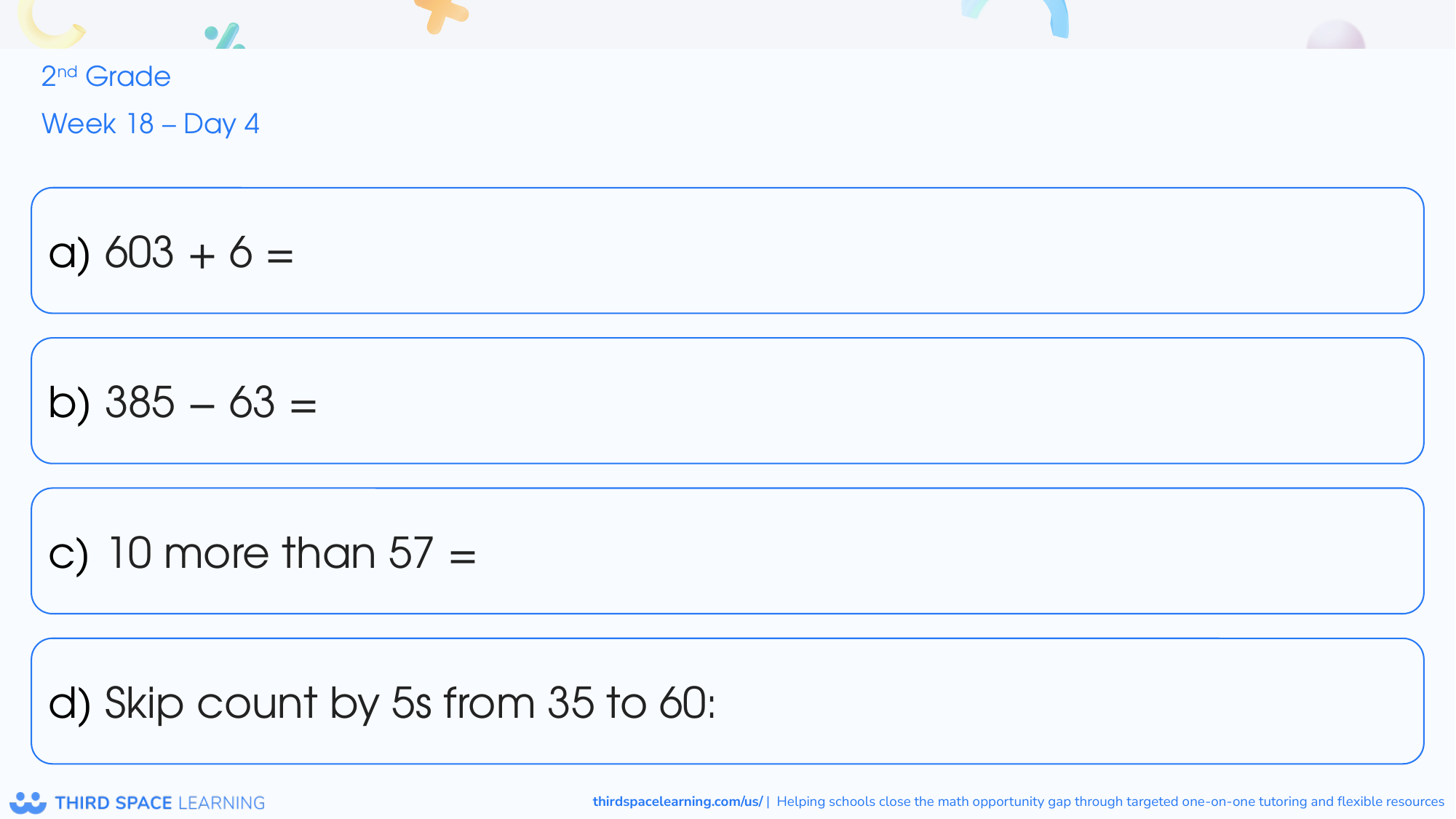

2nd Grade
Week 18 – Day 4
603 + 6 =
385 − 63 =
10 more than 57 =
Skip count by 5s from 35 to 60: